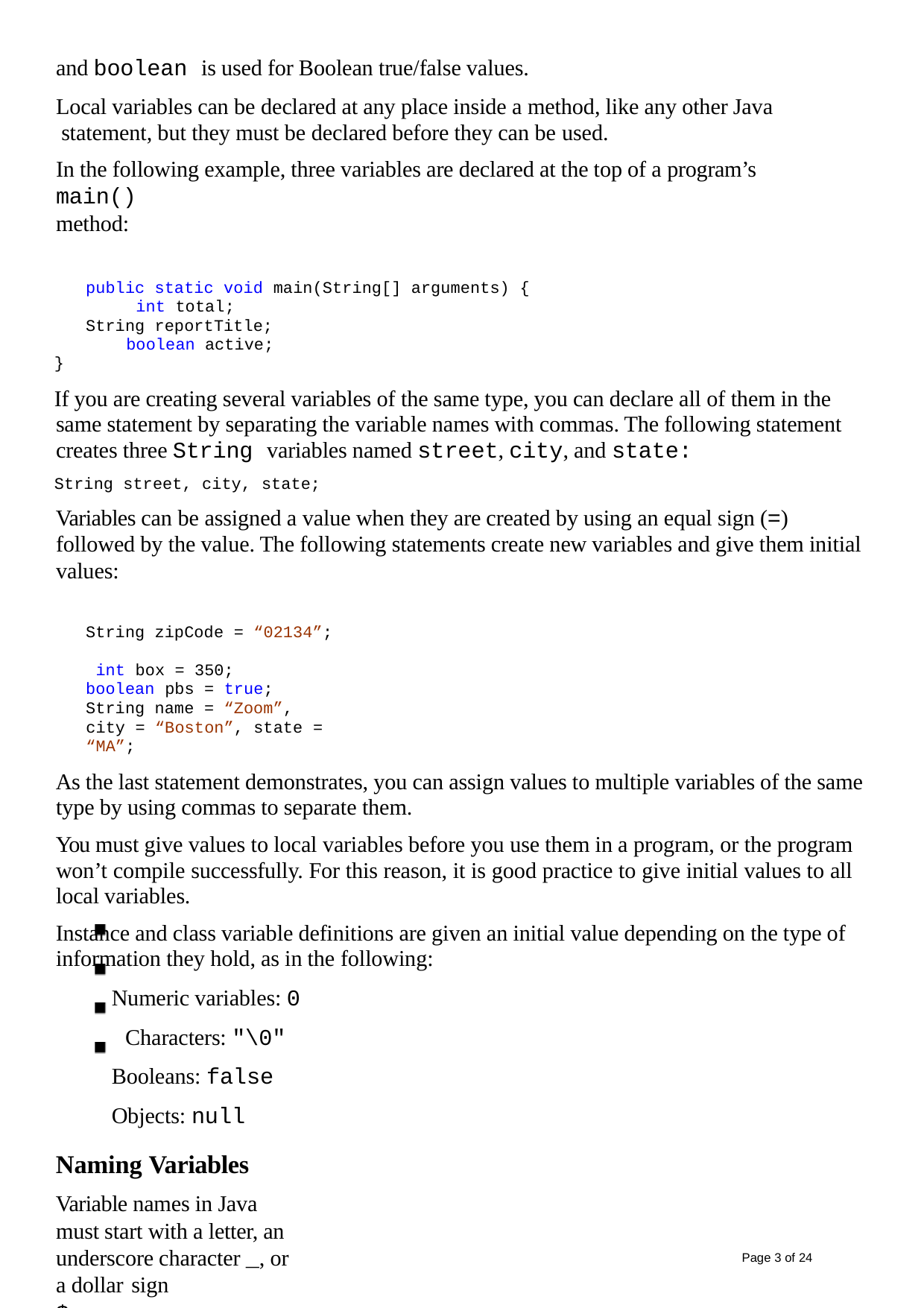

and boolean is used for Boolean true/false values.
Local variables can be declared at any place inside a method, like any other Java  statement, but they must be declared before they can be used.
In the following example, three variables are declared at the top of a program’s main()
method:

public static void main(String[] arguments) {  int total;
String reportTitle;  boolean active;
}
If you are creating several variables of the same type, you can declare all of them in the  same statement by separating the variable names with commas. The following statement  creates three String variables named street, city, and state:
String street, city, state;
Variables can be assigned a value when they are created by using an equal sign (=)  followed by the value. The following statements create new variables and give them initial  values:
String zipCode = “02134”;  int box = 350;
boolean pbs = true;
String name = “Zoom”, city = “Boston”, state = “MA”;
As the last statement demonstrates, you can assign values to multiple variables of the same  type by using commas to separate them.
You must give values to local variables before you use them in a program, or the program  won’t compile successfully. For this reason, it is good practice to give initial values to all  local variables.
Instance and class variable definitions are given an initial value depending on the type of  information they hold, as in the following:
Numeric variables: 0  Characters: "\0"  Booleans: false  Objects: null
Naming Variables
Variable names in Java must start with a letter, an underscore character _, or a dollar sign
$.
Variable names cannot start with a number. After the first character, variable names can  include any combination of letters, numbers, underscore characters, or dollar signs.

Page 3 of 24